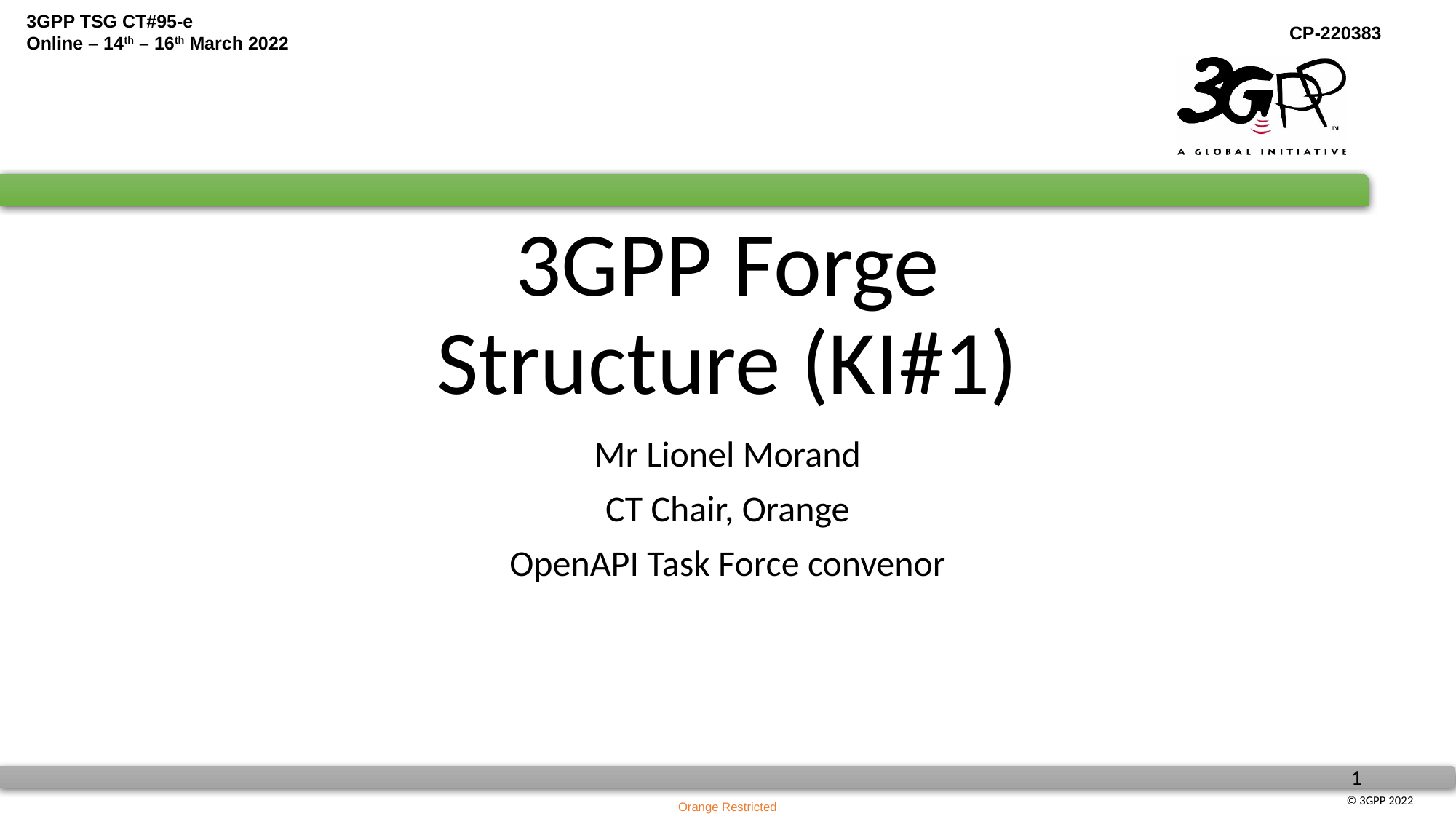

# 3GPP Forge Structure (KI#1)
Mr Lionel Morand
CT Chair, Orange
OpenAPI Task Force convenor